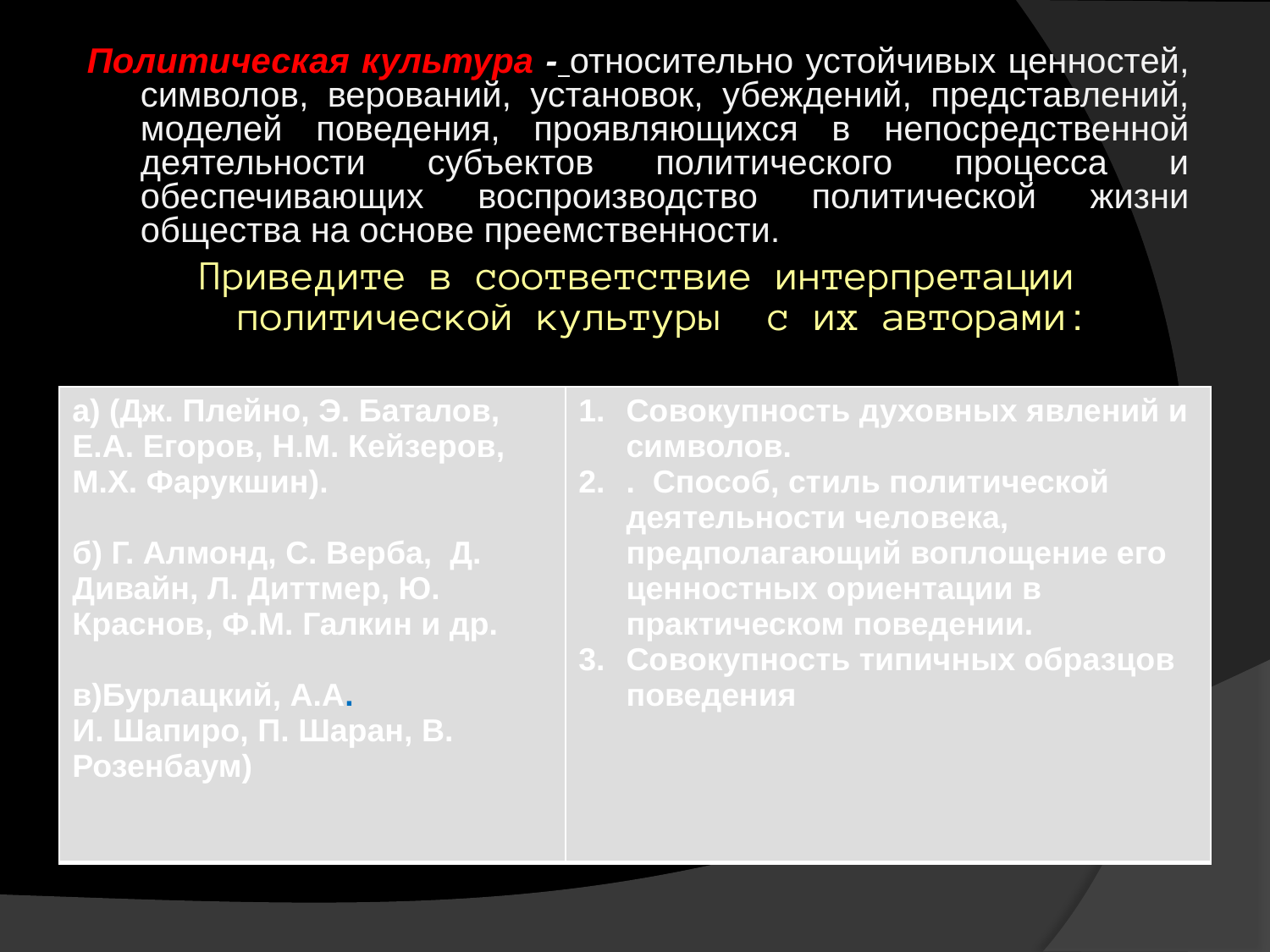

Политическая культура - относительно устойчивых ценностей, символов, верований, установок, убеждений, представлений, моделей поведения, проявляющихся в непосредственной деятельности субъектов политического процесса и обеспечивающих воспроизводство политической жизни общества на основе преемственности.
Приведите в соответствие интерпретации политической культуры  с их авторами:

| а) (Дж. Плейно, Э. Баталов, Е.А. Егоров, Н.М. Кейзеров, М.Х. Фарукшин). б) Г. Алмонд, С. Верба, Д. Дивайн, Л. Диттмер, Ю. Краснов, Ф.М. Галкин и др. в)Бурлацкий, А.А. И. Шапиро, П. Шаран, В. Розенбаум) | Совокупность духовных явлений и символов. . Способ, стиль политической деятельности человека, предполагающий воплощение его ценностных ориентации в практическом поведении. Совокупность типичных образцов поведения |
| --- | --- |